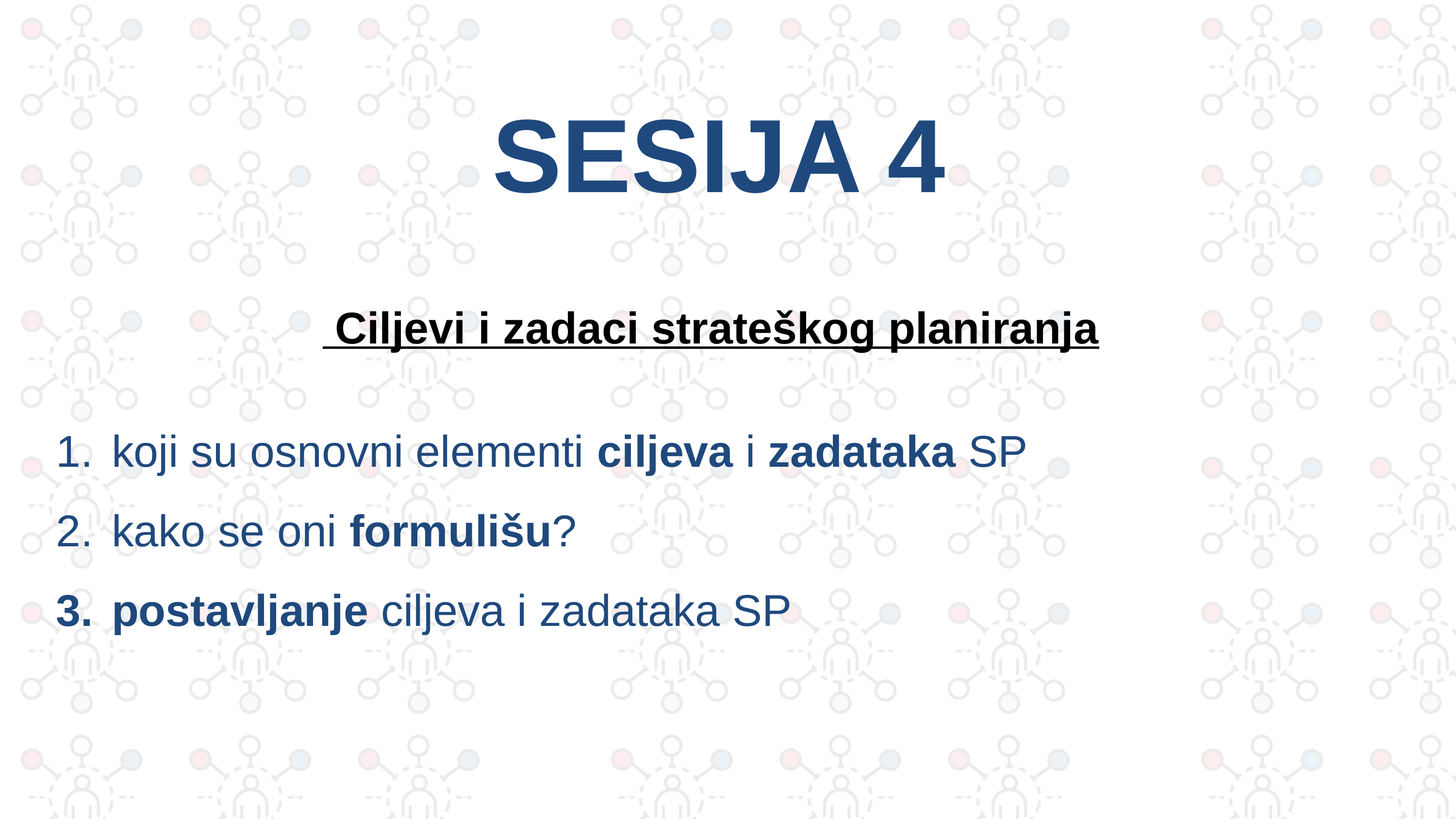

SESIJA 4
# Ciljevi i zadaci strateškog planiranja

koji su osnovni elementi ciljeva i zadataka SP
kako se oni formulišu?
postavljanje ciljeva i zadataka SP